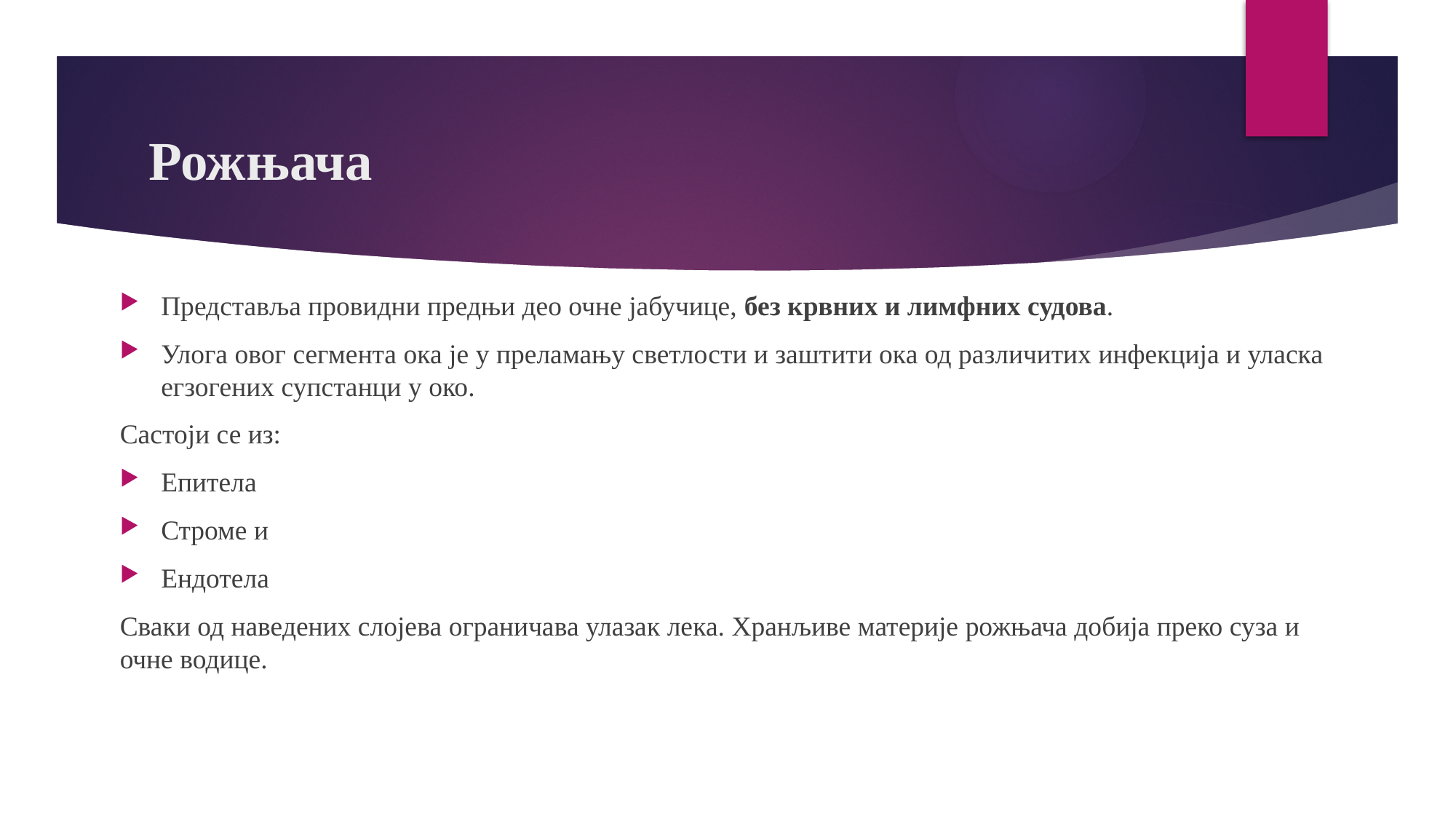

# Рожњача
Представља провидни предњи део очне јабучице, без крвних и лимфних судова.
Улога овог сегмента ока је у преламању светлости и заштити ока од различитих инфекција и уласка  егзогених супстанци у око.
Састоји се из:
Епитела
Строме и
Ендотела
Сваки од наведених слојева ограничава улазак лека. Хранљиве материје рожњача добија преко суза и очне водице.